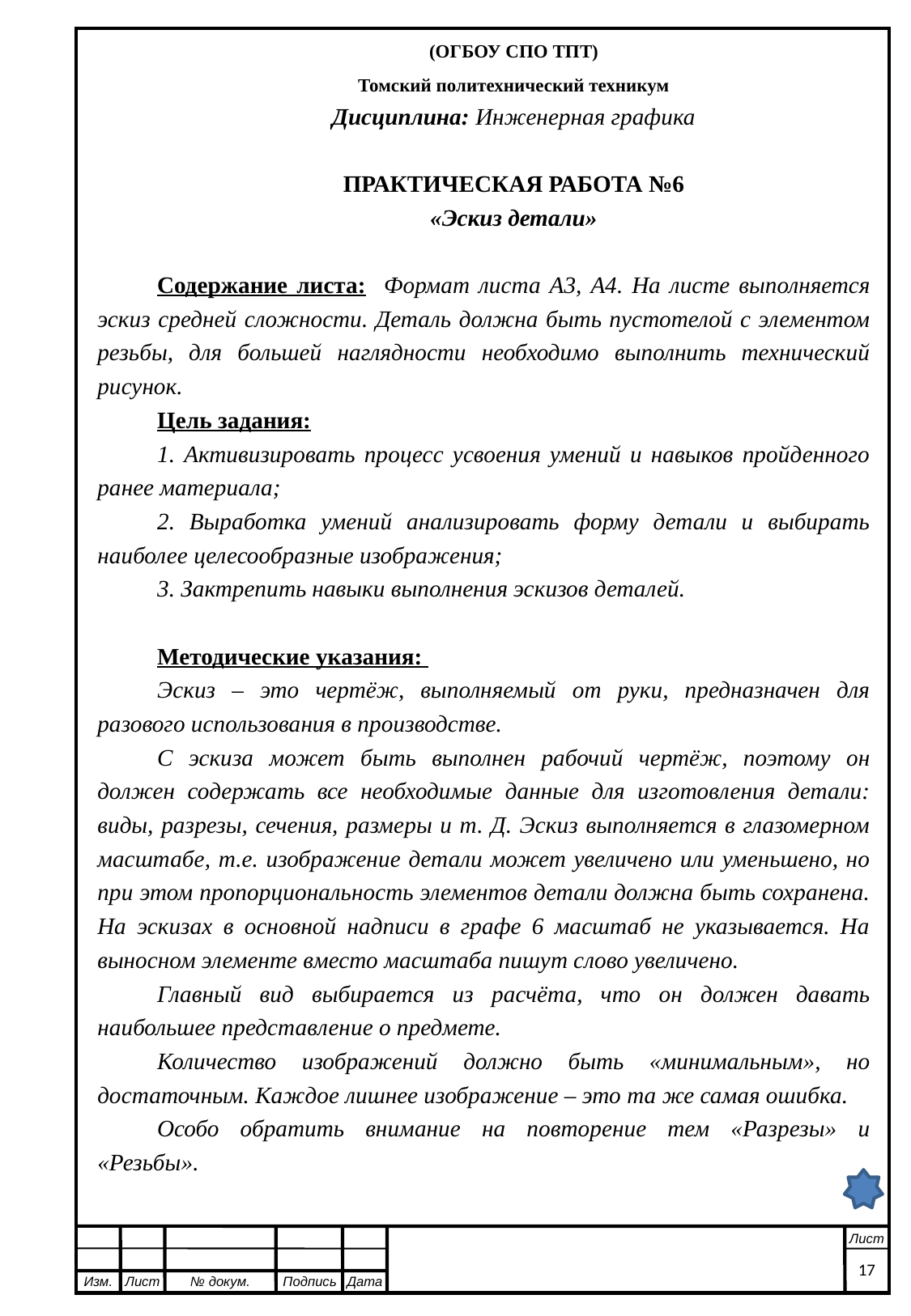

Лист

17

Изм.
Лист
№ докум.
Подпись
Дата
(ОГБОУ СПО ТПТ)
Томский политехнический техникум
Дисциплина: Инженерная графика

ПРАКТИЧЕСКАЯ РАБОТА №6
«Эскиз детали»

Содержание листа:  Формат листа А3, А4. На листе выполняется эскиз средней сложности. Деталь должна быть пустотелой с элементом резьбы, для большей наглядности необходимо выполнить технический рисунок.
Цель задания:
1. Активизировать процесс усвоения умений и навыков пройденного ранее материала;
2. Выработка умений анализировать форму детали и выбирать наиболее целесообразные изображения;
3. Зактрепить навыки выполнения эскизов деталей.

Методические указания:
Эскиз – это чертёж, выполняемый от руки, предназначен для разового использования в производстве.
С эскиза может быть выполнен рабочий чертёж, поэтому он должен содержать все необходимые данные для изготовления детали: виды, разрезы, сечения, размеры и т. Д. Эскиз выполняется в глазомерном масштабе, т.е. изображение детали может увеличено или уменьшено, но при этом пропорциональность элементов детали должна быть сохранена. На эскизах в основной надписи в графе 6 масштаб не указывается. На выносном элементе вместо масштаба пишут слово увеличено.
Главный вид выбирается из расчёта, что он должен давать наибольшее представление о предмете.
Количество изображений должно быть «минимальным», но достаточным. Каждое лишнее изображение – это та же самая ошибка.
Особо обратить внимание на повторение тем «Разрезы» и «Резьбы».